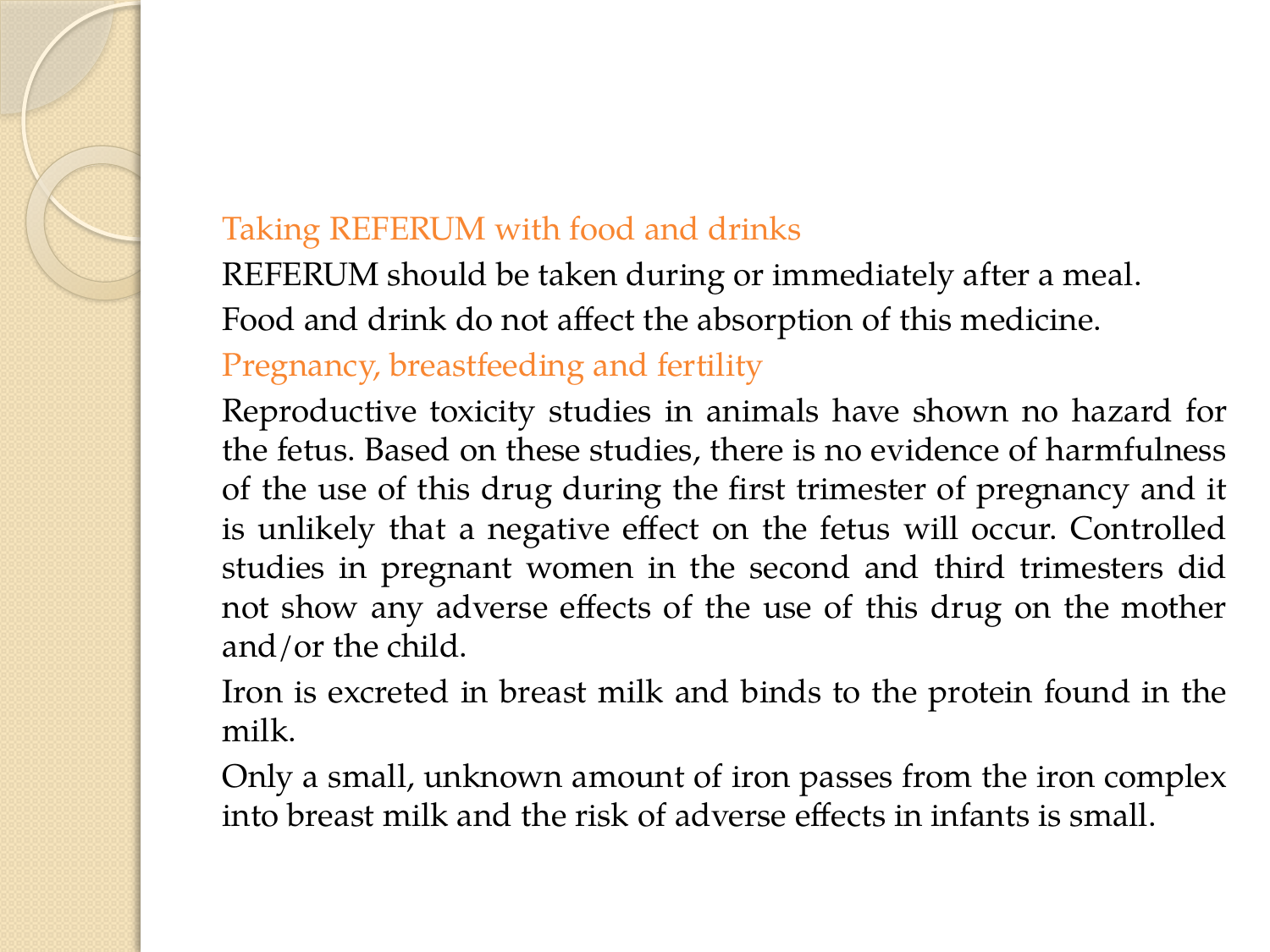

#
Taking REFERUM with food and drinks
REFERUM should be taken during or immediately after a meal.
Food and drink do not affect the absorption of this medicine.
Pregnancy, breastfeeding and fertility
Reproductive toxicity studies in animals have shown no hazard for the fetus. Based on these studies, there is no evidence of harmfulness of the use of this drug during the first trimester of pregnancy and it is unlikely that a negative effect on the fetus will occur. Controlled studies in pregnant women in the second and third trimesters did not show any adverse effects of the use of this drug on the mother and/or the child.
Iron is excreted in breast milk and binds to the protein found in the milk.
Only a small, unknown amount of iron passes from the iron complex into breast milk and the risk of adverse effects in infants is small.